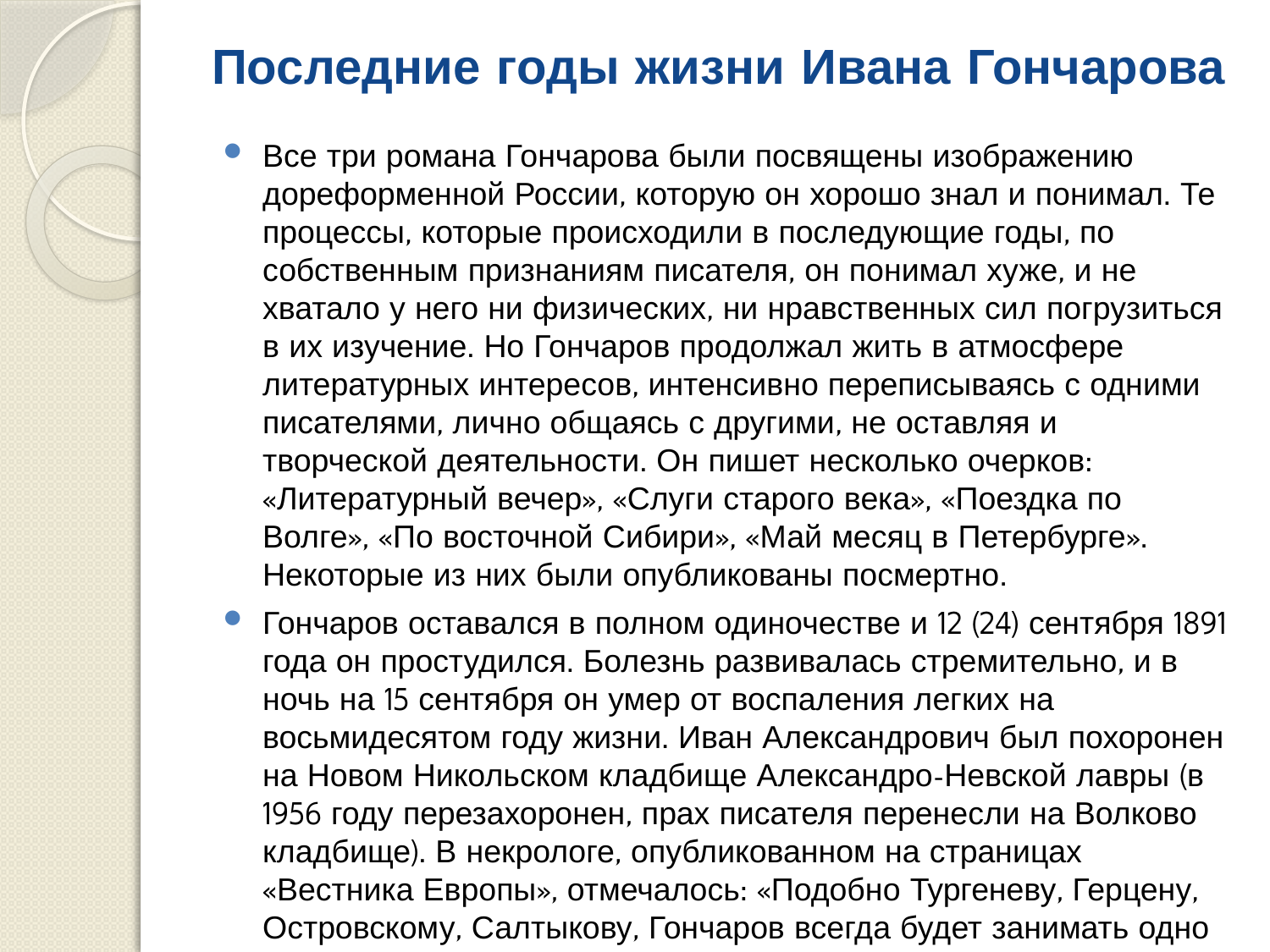

# Последние годы жизни Ивана Гончарова
Все три романа Гончарова были посвящены изображению дореформенной России, которую он хорошо знал и понимал. Те процессы, которые происходили в последующие годы, по собственным признаниям писателя, он понимал хуже, и не хватало у него ни физических, ни нравственных сил погрузиться в их изучение. Но Гончаров продолжал жить в атмосфере литературных интересов, интенсивно переписываясь с одними писателями, лично общаясь с другими, не оставляя и творческой деятельности. Он пишет несколько очерков: «Литературный вечер», «Слуги старого века», «Поездка по Волге», «По восточной Сибири», «Май месяц в Петербурге». Некоторые из них были опубликованы посмертно.
Гончаров оставался в полном одиночестве и 12 (24) сентября 1891 года он простудился. Болезнь развивалась стремительно, и в ночь на 15 сентября он умер от воспаления легких на восьмидесятом году жизни. Иван Александрович был похоронен на Новом Никольском кладбище Александро-Невской лавры (в 1956 году перезахоронен, прах писателя перенесли на Волково кладбище). В некрологе, опубликованном на страницах «Вестника Европы», отмечалось: «Подобно Тургеневу, Герцену, Островскому, Салтыкову, Гончаров всегда будет занимать одно из самых видных мест в нашей литературе»